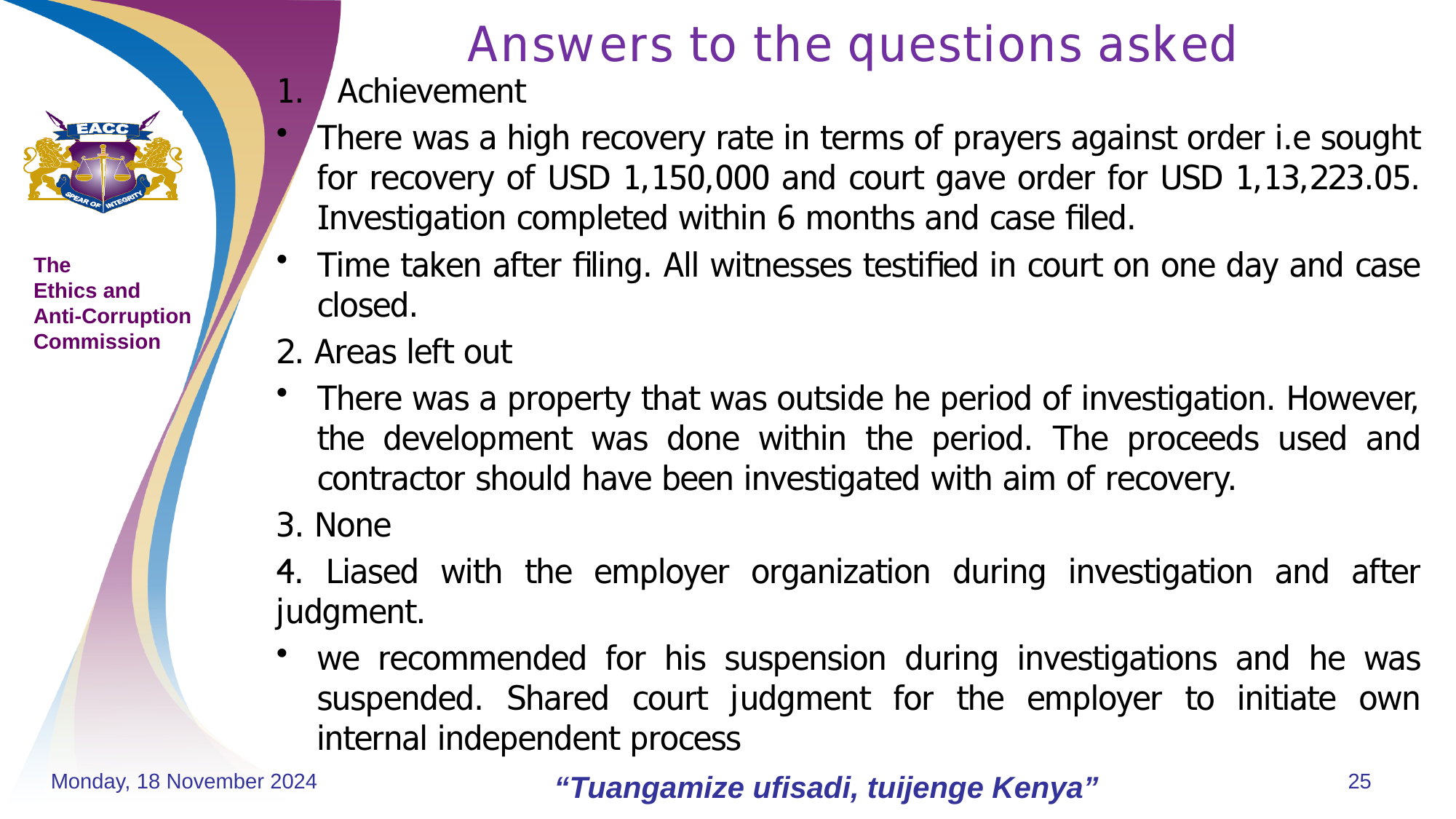

# Answers to the questions asked
Achievement
There was a high recovery rate in terms of prayers against order i.e sought for recovery of USD 1,150,000 and court gave order for USD 1,13,223.05. Investigation completed within 6 months and case filed.
Time taken after filing. All witnesses testified in court on one day and case closed.
2. Areas left out
There was a property that was outside he period of investigation. However, the development was done within the period. The proceeds used and contractor should have been investigated with aim of recovery.
3. None
4. Liased with the employer organization during investigation and after judgment.
we recommended for his suspension during investigations and he was suspended. Shared court judgment for the employer to initiate own internal independent process

Monday, 18 November 2024
“Tuangamize ufisadi, tuijenge Kenya”
25